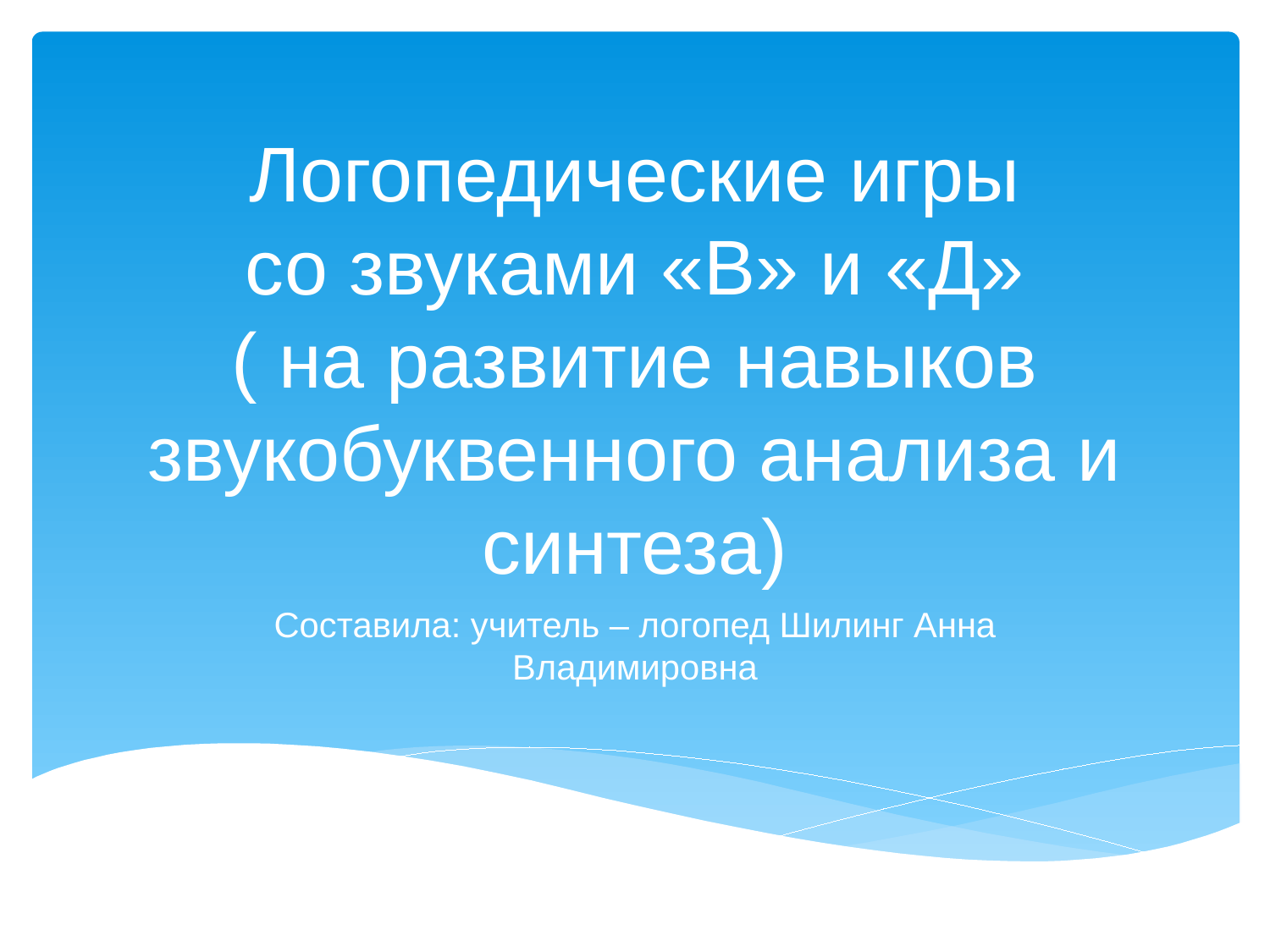

# Логопедические игры со звуками «В» и «Д» ( на развитие навыков звукобуквенного анализа и синтеза)
Составила: учитель – логопед Шилинг Анна Владимировна